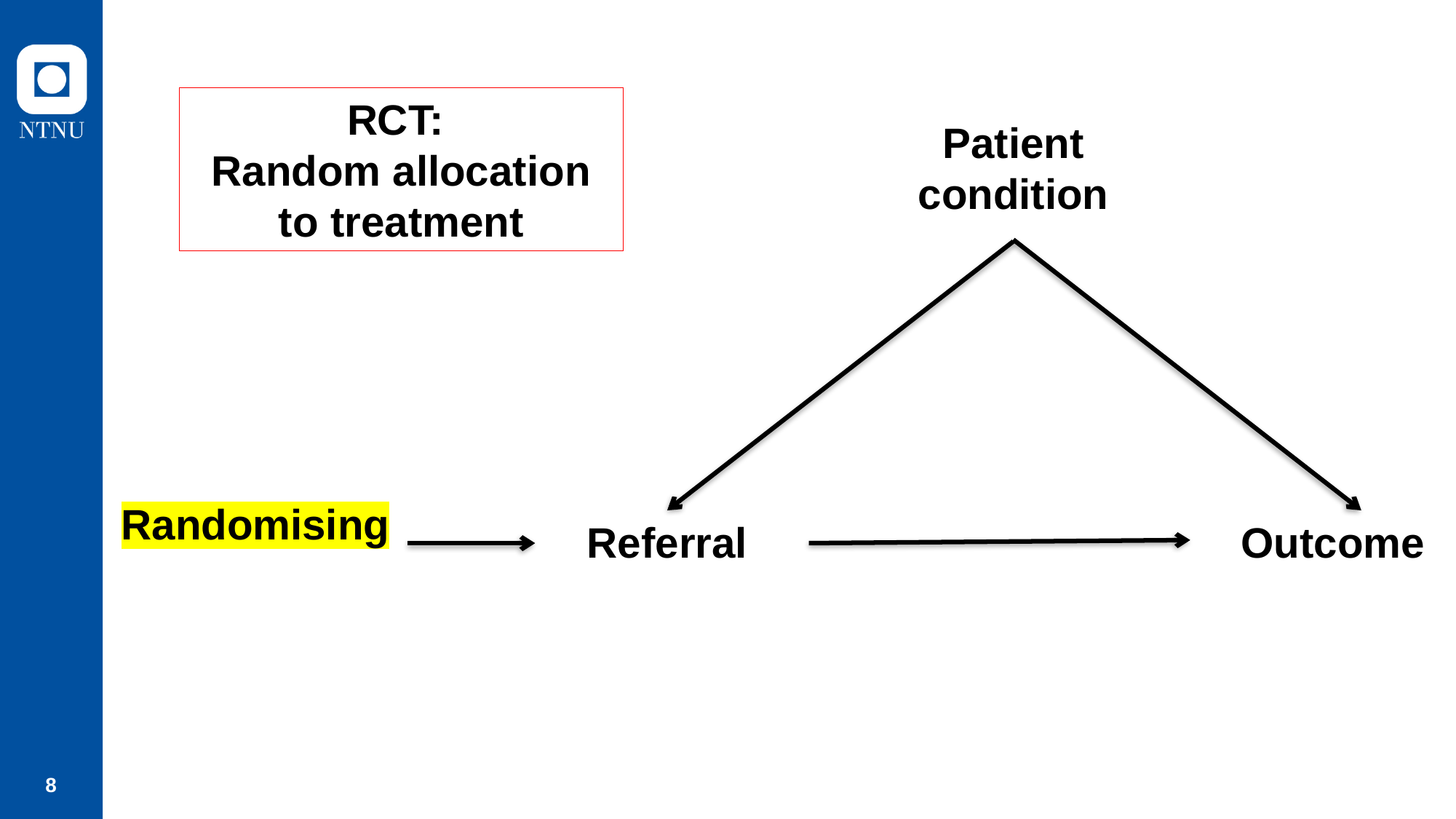

RCT:
Random allocation to treatment
Patient condition
Randomising
Referral
Outcome